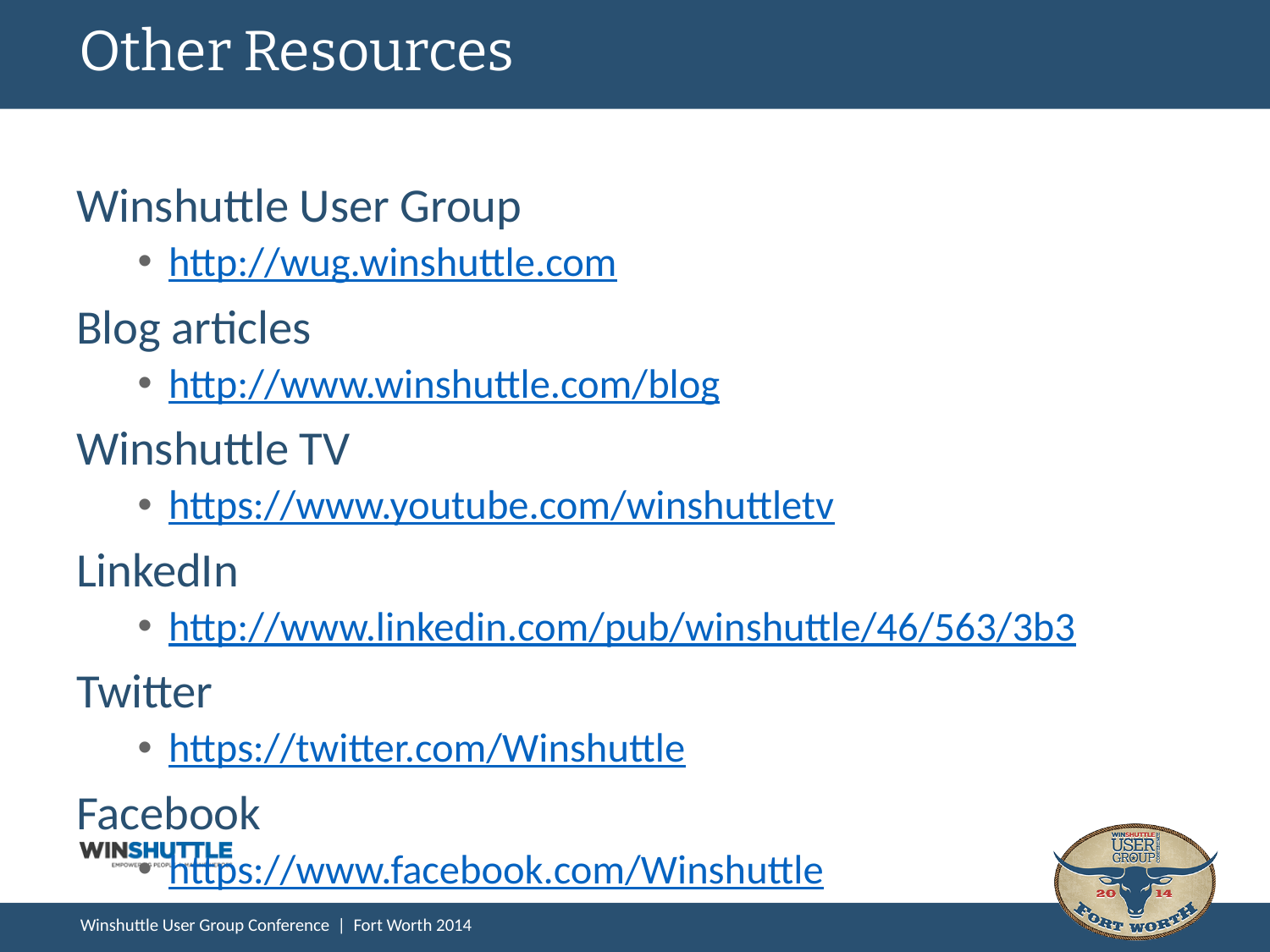

# Other Resources
Winshuttle User Group
http://wug.winshuttle.com
Blog articles
http://www.winshuttle.com/blog
Winshuttle TV
https://www.youtube.com/winshuttletv
LinkedIn
http://www.linkedin.com/pub/winshuttle/46/563/3b3
Twitter
https://twitter.com/Winshuttle
Facebook
https://www.facebook.com/Winshuttle